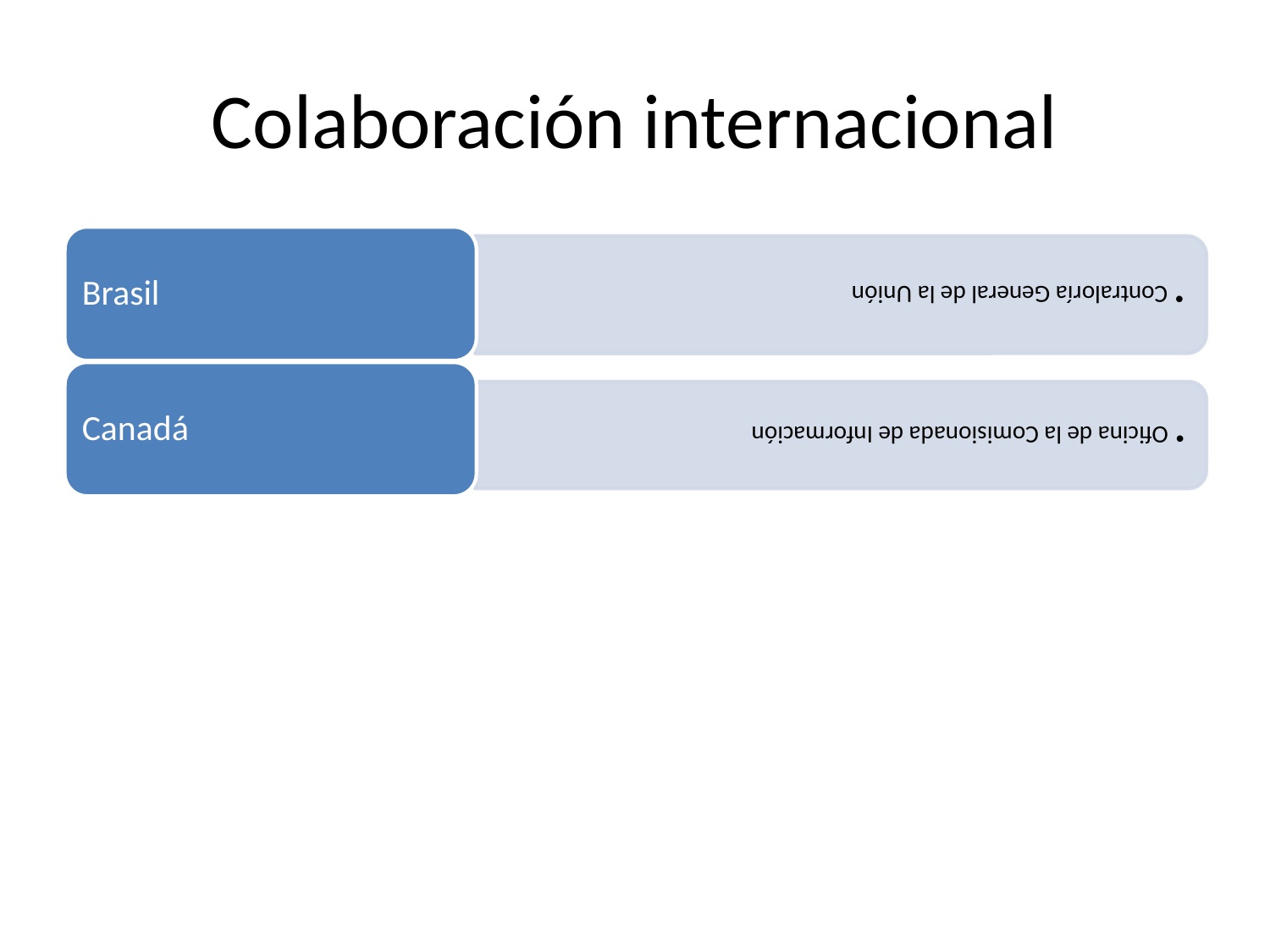

# Colaboración internacional
Contraloría General de la Unión
Brasil
Oficina de la Comisionada de Información
Canadá